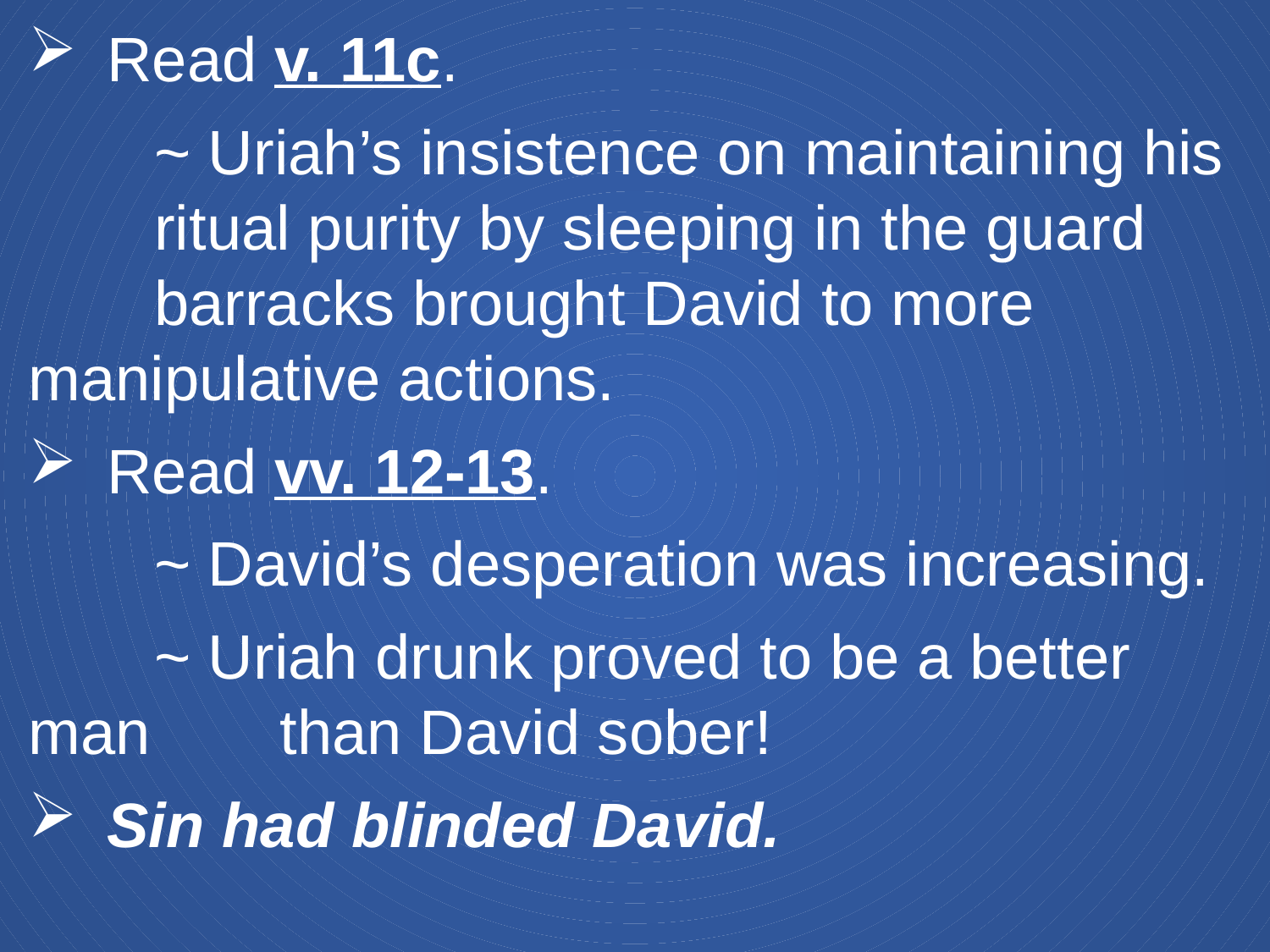

Read v. 11c.
	~ Uriah’s insistence on maintaining his 			ritual purity by sleeping in the guard 			barracks brought David to more 				manipulative actions.
Read vv. 12-13.
	~ David’s desperation was increasing.
	~ Uriah drunk proved to be a better man 			than David sober!
Sin had blinded David.